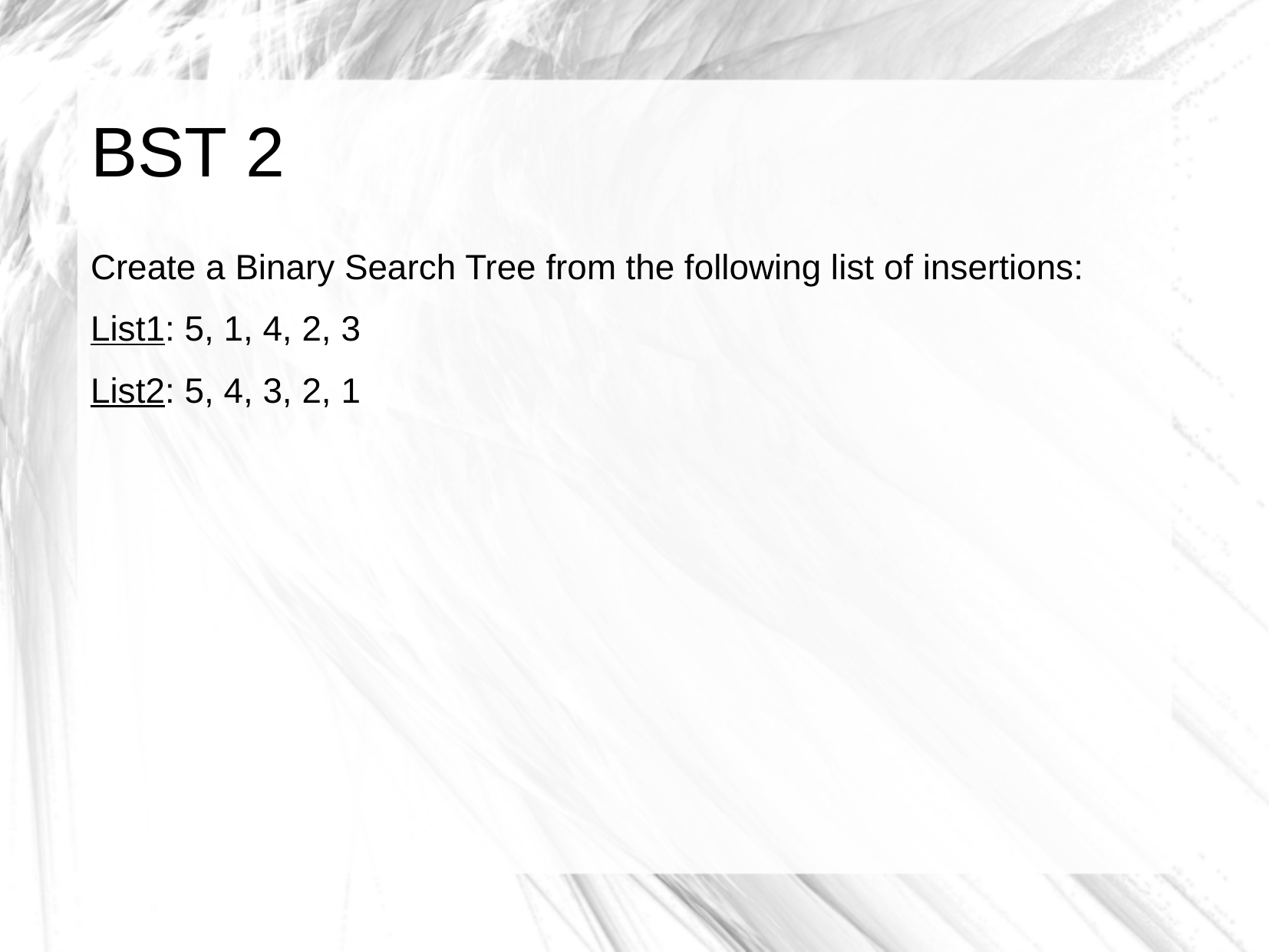

# BST 2
Create a Binary Search Tree from the following list of insertions:
List1: 5, 1, 4, 2, 3
List2: 5, 4, 3, 2, 1